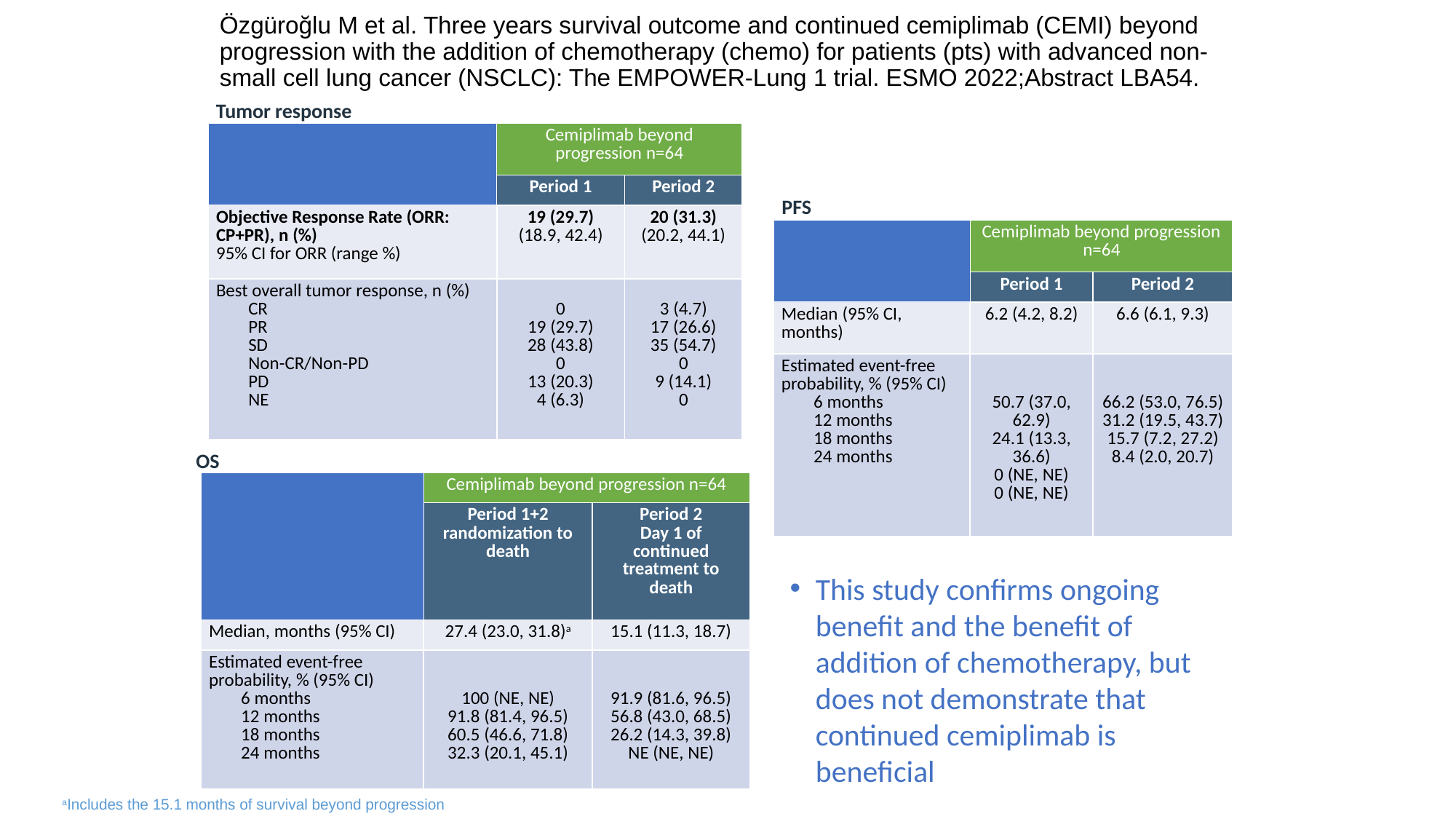

# Özgüroğlu M et al. Three years survival outcome and continued cemiplimab (CEMI) beyond progression with the addition of chemotherapy (chemo) for patients (pts) with advanced non-small cell lung cancer (NSCLC): The EMPOWER-Lung 1 trial. ESMO 2022;Abstract LBA54.
Tumor response
|  | Cemiplimab beyond progression n=64 |  |
| --- | --- | --- |
|  | Period 1 | Period 2 |
| Objective Response Rate (ORR: CP+PR), n (%) 95% CI for ORR (range %) | 19 (29.7) (18.9, 42.4) | 20 (31.3) (20.2, 44.1) |
| Best overall tumor response, n (%) CR PR SD Non-CR/Non-PD PD NE | 0 19 (29.7) 28 (43.8) 0 13 (20.3) 4 (6.3) | 3 (4.7) 17 (26.6) 35 (54.7) 0 9 (14.1) 0 |
PFS
|  | Cemiplimab beyond progression n=64 |  |
| --- | --- | --- |
|  | Period 1 | Period 2 |
| Median (95% CI, months) | 6.2 (4.2, 8.2) | 6.6 (6.1, 9.3) |
| Estimated event-free probability, % (95% CI) 6 months 12 months 18 months 24 months | 50.7 (37.0, 62.9) 24.1 (13.3, 36.6) 0 (NE, NE) 0 (NE, NE) | 66.2 (53.0, 76.5) 31.2 (19.5, 43.7) 15.7 (7.2, 27.2) 8.4 (2.0, 20.7) |
OS
|  | Cemiplimab beyond progression n=64 |  |
| --- | --- | --- |
|  | Period 1+2 randomization to death | Period 2 Day 1 of continued treatment to death |
| Median, months (95% CI) | 27.4 (23.0, 31.8)a | 15.1 (11.3, 18.7) |
| Estimated event-free probability, % (95% CI) 6 months 12 months 18 months 24 months | 100 (NE, NE) 91.8 (81.4, 96.5) 60.5 (46.6, 71.8) 32.3 (20.1, 45.1) | 91.9 (81.6, 96.5) 56.8 (43.0, 68.5) 26.2 (14.3, 39.8) NE (NE, NE) |
This study confirms ongoing benefit and the benefit of addition of chemotherapy, but does not demonstrate that continued cemiplimab is beneficial
aIncludes the 15.1 months of survival beyond progression